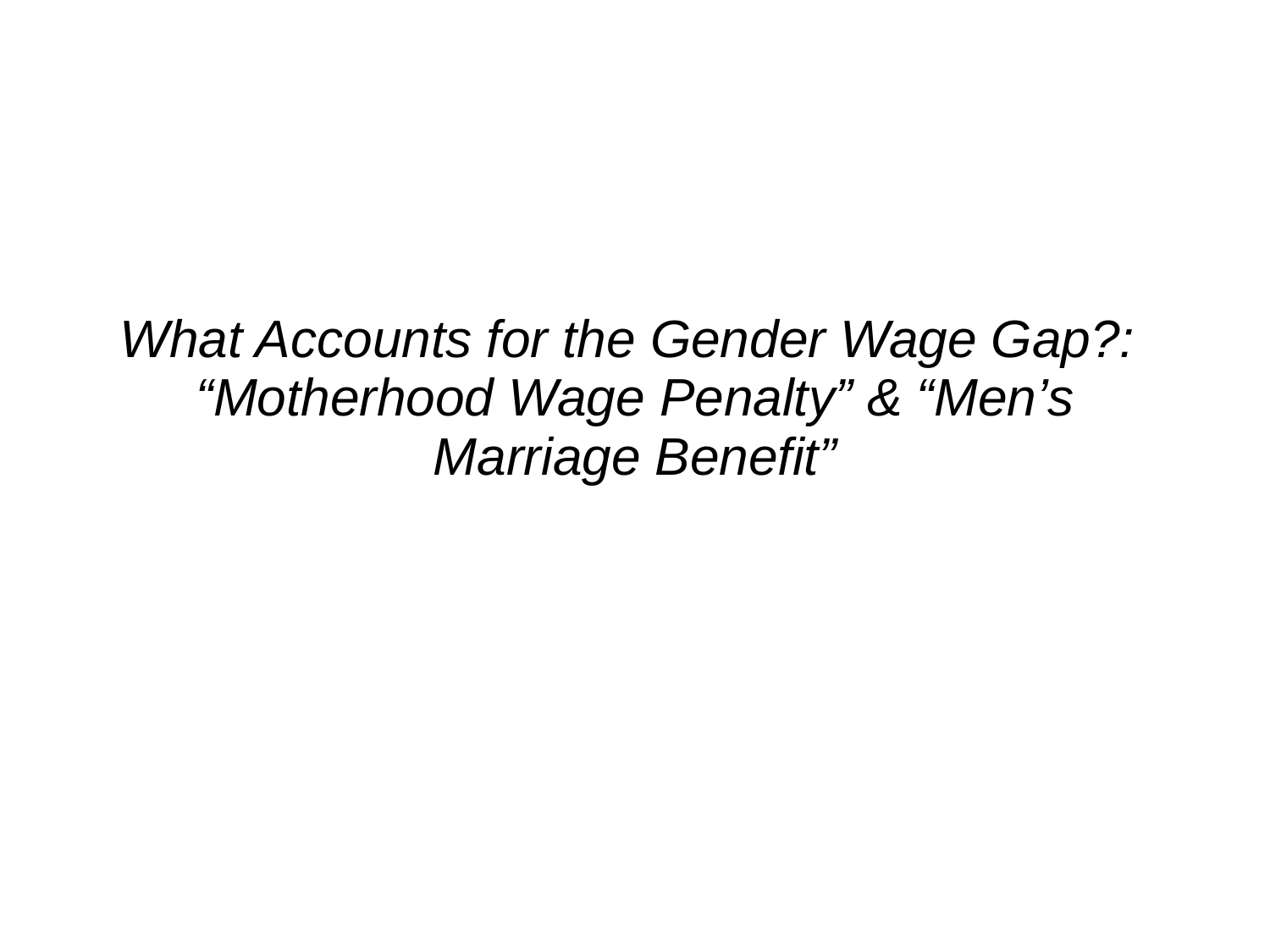

# What Accounts for the Gender Wage Gap?: “Motherhood Wage Penalty” & “Men’s Marriage Benefit”